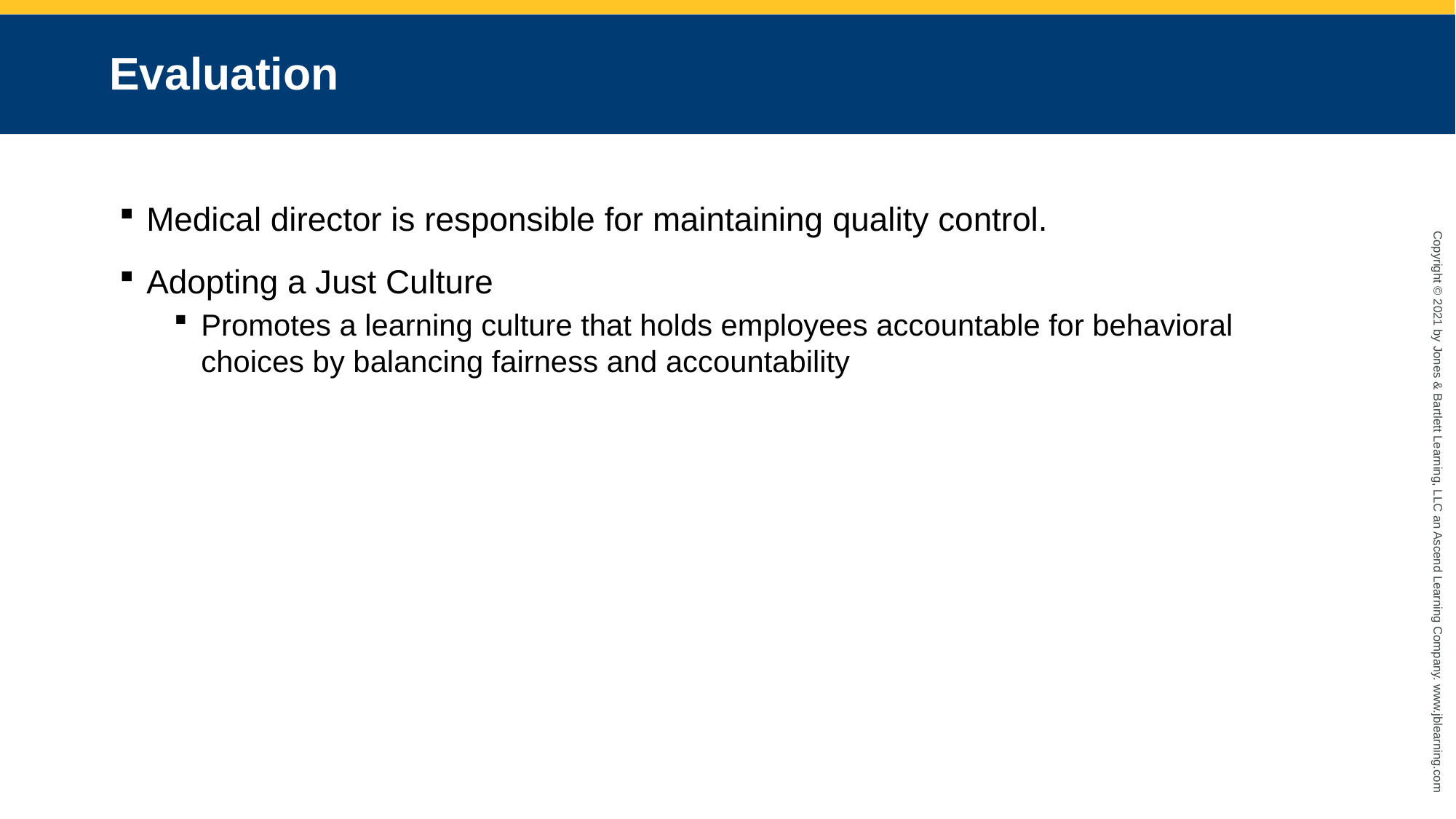

Evaluation
Medical director is responsible for maintaining quality control.
Adopting a Just Culture
Promotes a learning culture that holds employees accountable for behavioral choices by balancing fairness and accountability